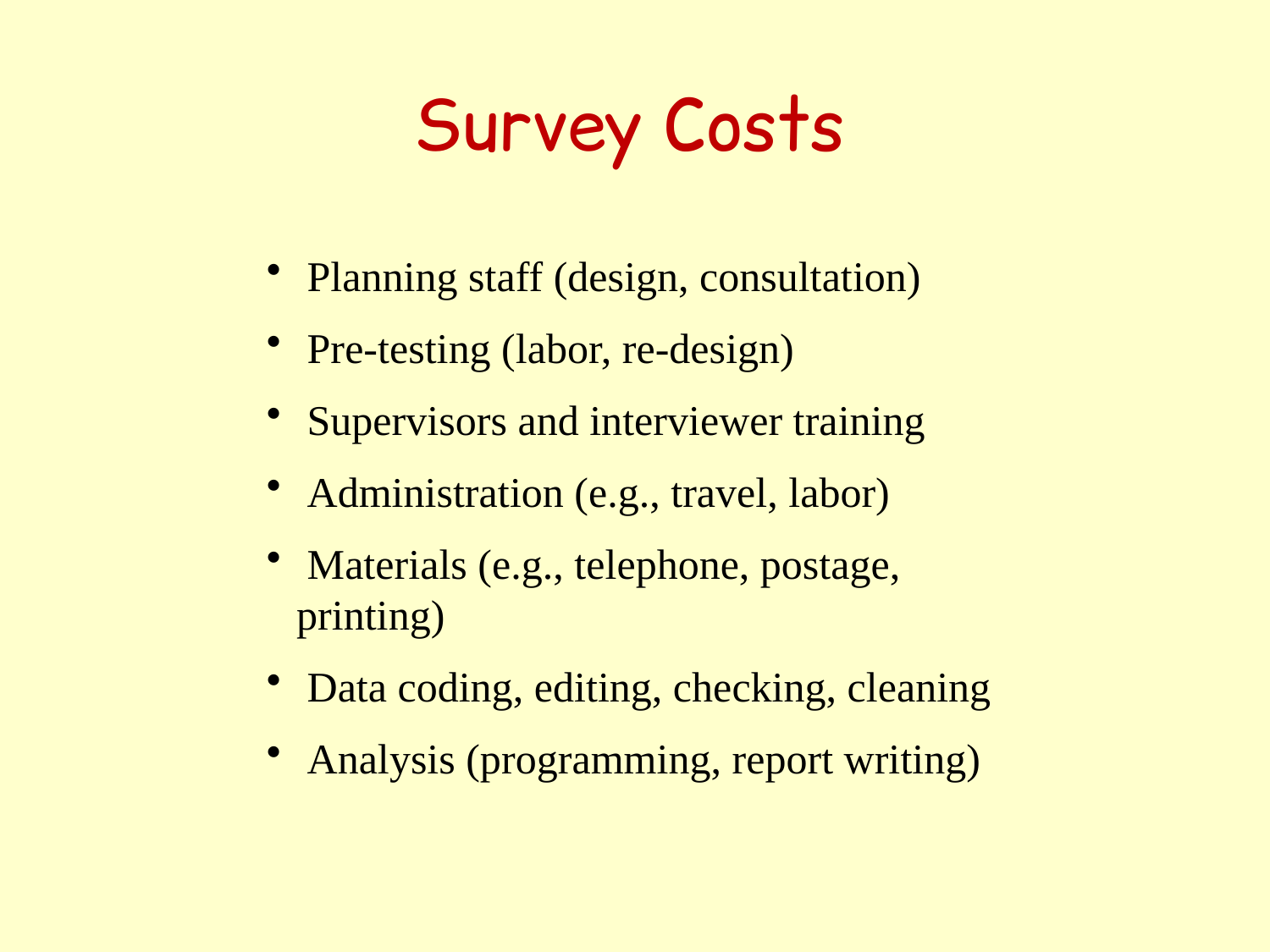

# Survey Costs

 Planning staff (design, consultation)
 Pre-testing (labor, re-design)
 Supervisors and interviewer training
 Administration (e.g., travel, labor)
 Materials (e.g., telephone, postage, printing)
 Data coding, editing, checking, cleaning
 Analysis (programming, report writing)